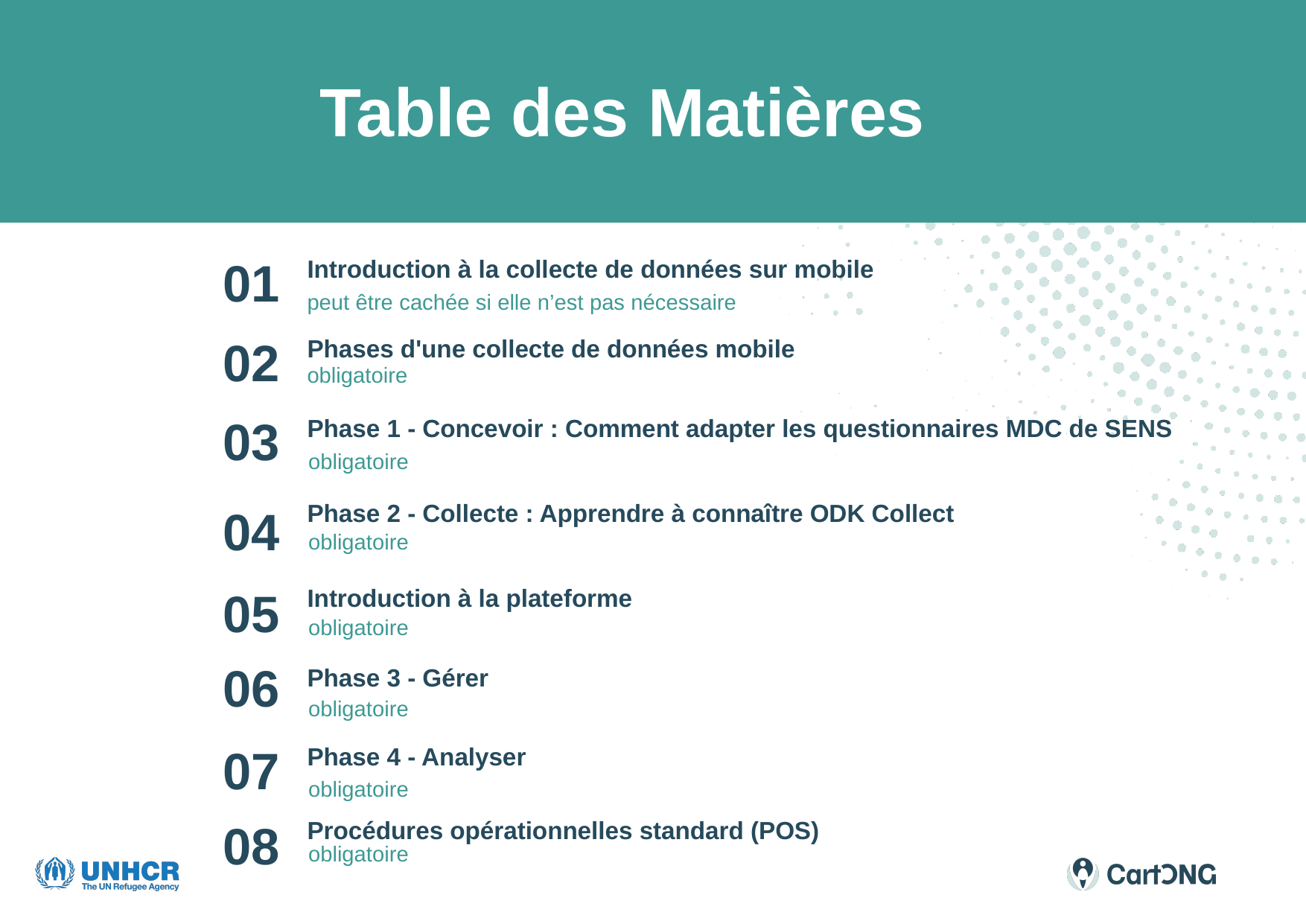

01
Introduction à la collecte de données sur mobile
peut être cachée si elle n’est pas nécessaire
02
Phases d'une collecte de données mobile
obligatoire
03
Phase 1 - Concevoir : Comment adapter les questionnaires MDC de SENS
obligatoire
04
Phase 2 - Collecte : Apprendre à connaître ODK Collect
obligatoire
05
Introduction à la plateforme
obligatoire
06
Phase 3 - Gérer
obligatoire
07
Phase 4 - Analyser
obligatoire
08
Procédures opérationnelles standard (POS)
obligatoire